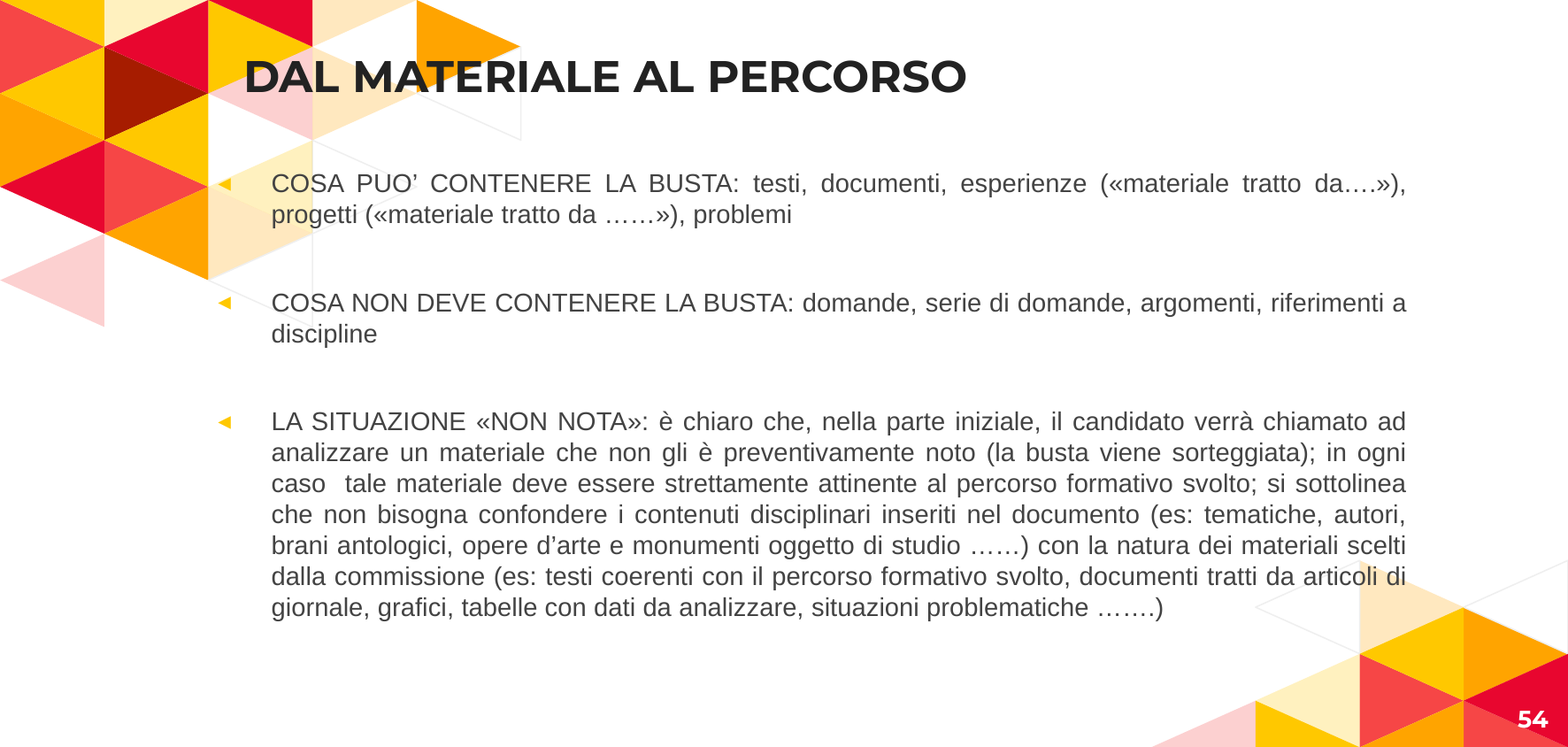

# DAL MATERIALE AL PERCORSO
COSA PUO’ CONTENERE LA BUSTA: testi, documenti, esperienze («materiale tratto da….»), progetti («materiale tratto da ……»), problemi

COSA NON DEVE CONTENERE LA BUSTA: domande, serie di domande, argomenti, riferimenti a discipline

LA SITUAZIONE «NON NOTA»: è chiaro che, nella parte iniziale, il candidato verrà chiamato ad analizzare un materiale che non gli è preventivamente noto (la busta viene sorteggiata); in ogni caso  tale materiale deve essere strettamente attinente al percorso formativo svolto; si sottolinea che non bisogna confondere i contenuti disciplinari inseriti nel documento (es: tematiche, autori, brani antologici, opere d’arte e monumenti oggetto di studio ……) con la natura dei materiali scelti dalla commissione (es: testi coerenti con il percorso formativo svolto, documenti tratti da articoli di giornale, grafici, tabelle con dati da analizzare, situazioni problematiche …….)

54